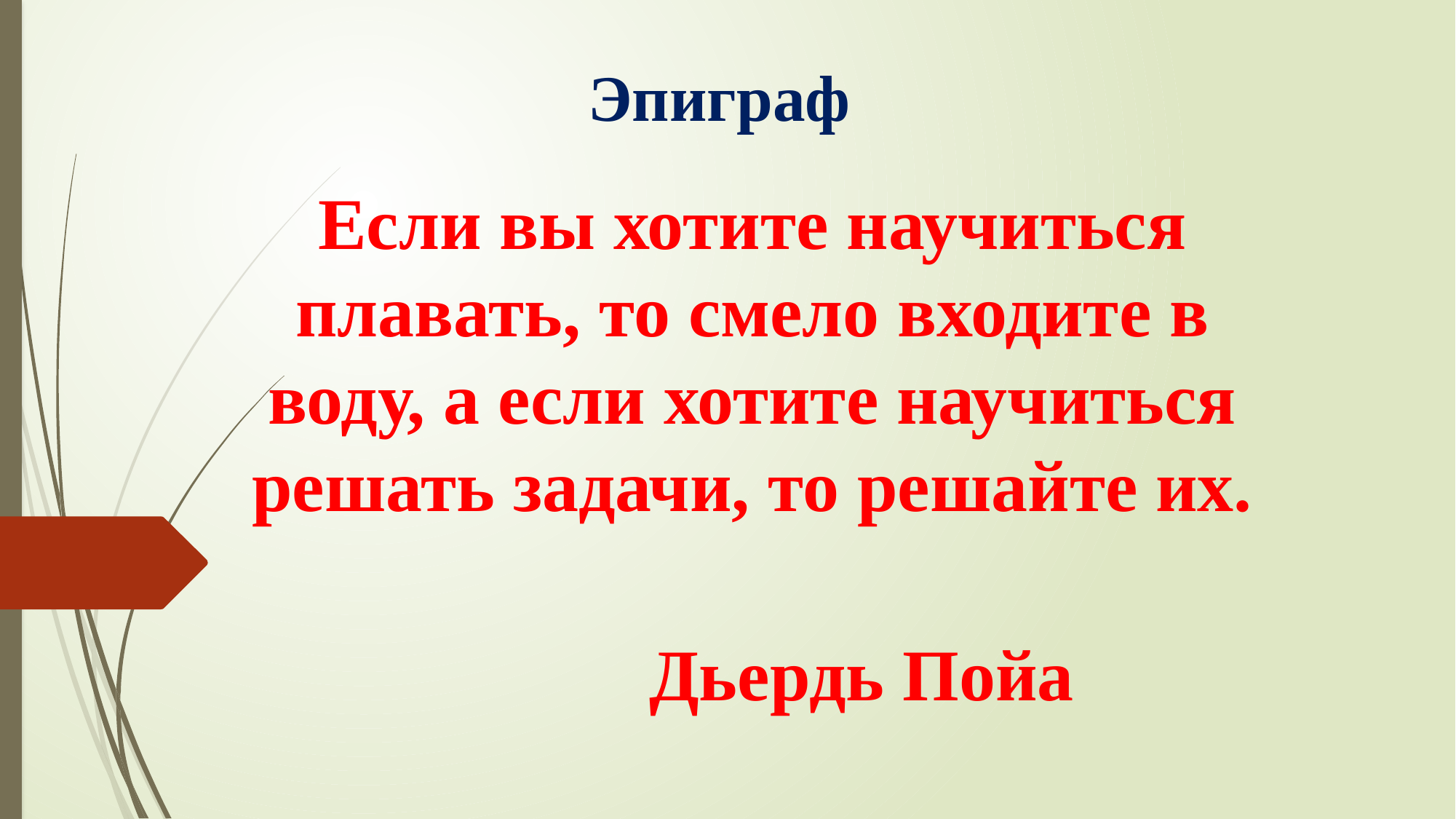

# Эпиграф
Если вы хотите научиться плавать, то смело входите в воду, а если хотите научиться решать задачи, то решайте их.
											Дьердь Пойа